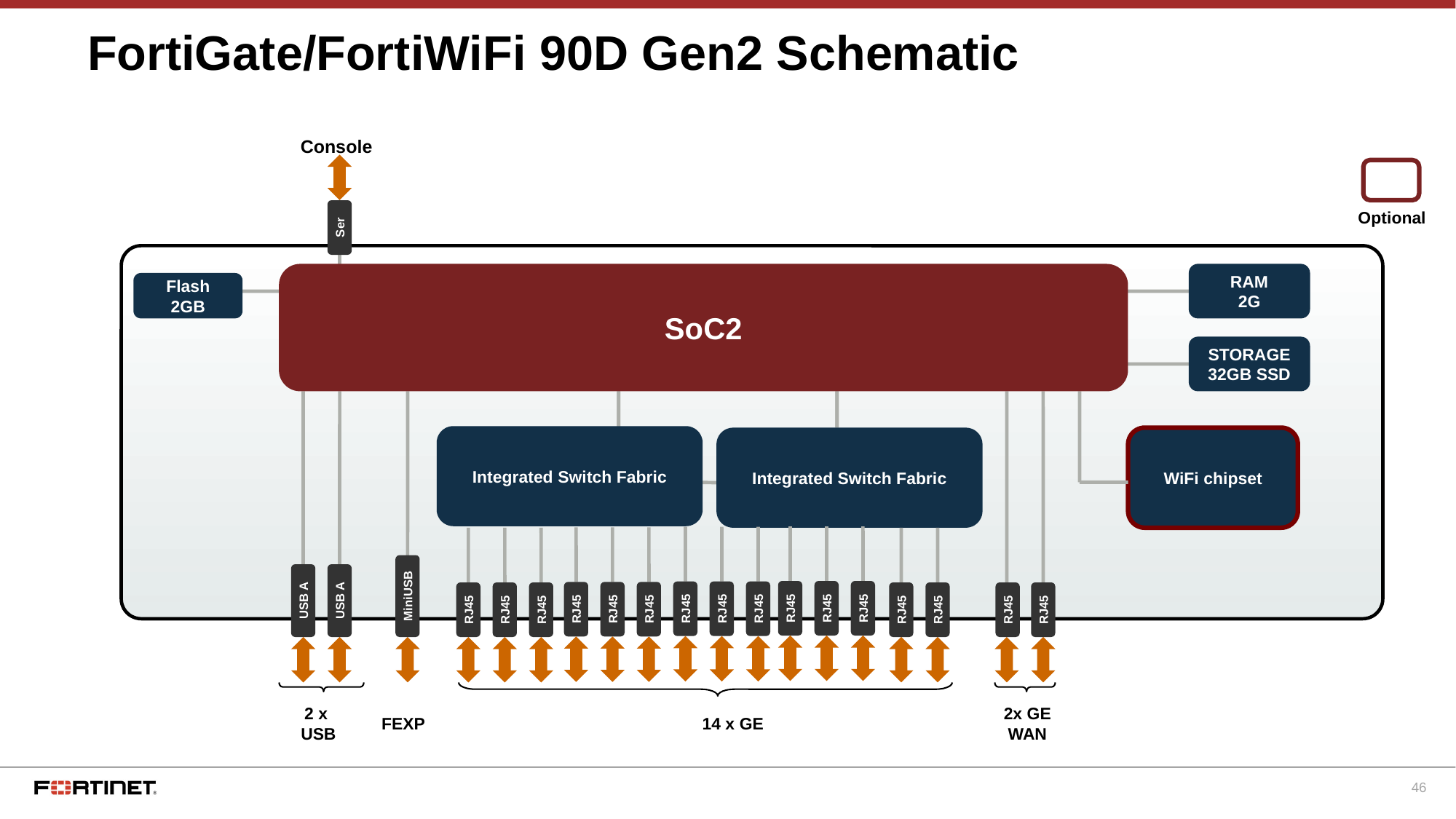

# FortiGate/FortiWiFi 90D Gen2 Schematic
Console

Optional
Ser

SoC2
RAM
2G
Flash
2GB

STORAGE
32GB SSD

Integrated Switch Fabric
Integrated Switch Fabric
WiFi chipset

MiniUSB
USB A
USB A
RJ45
RJ45
RJ45
RJ45
RJ45
RJ45
RJ45
RJ45
RJ45
RJ45
RJ45
RJ45
RJ45
RJ45
RJ45
RJ45

2 x
USB
2x GE
WAN
FEXP
14 x GE